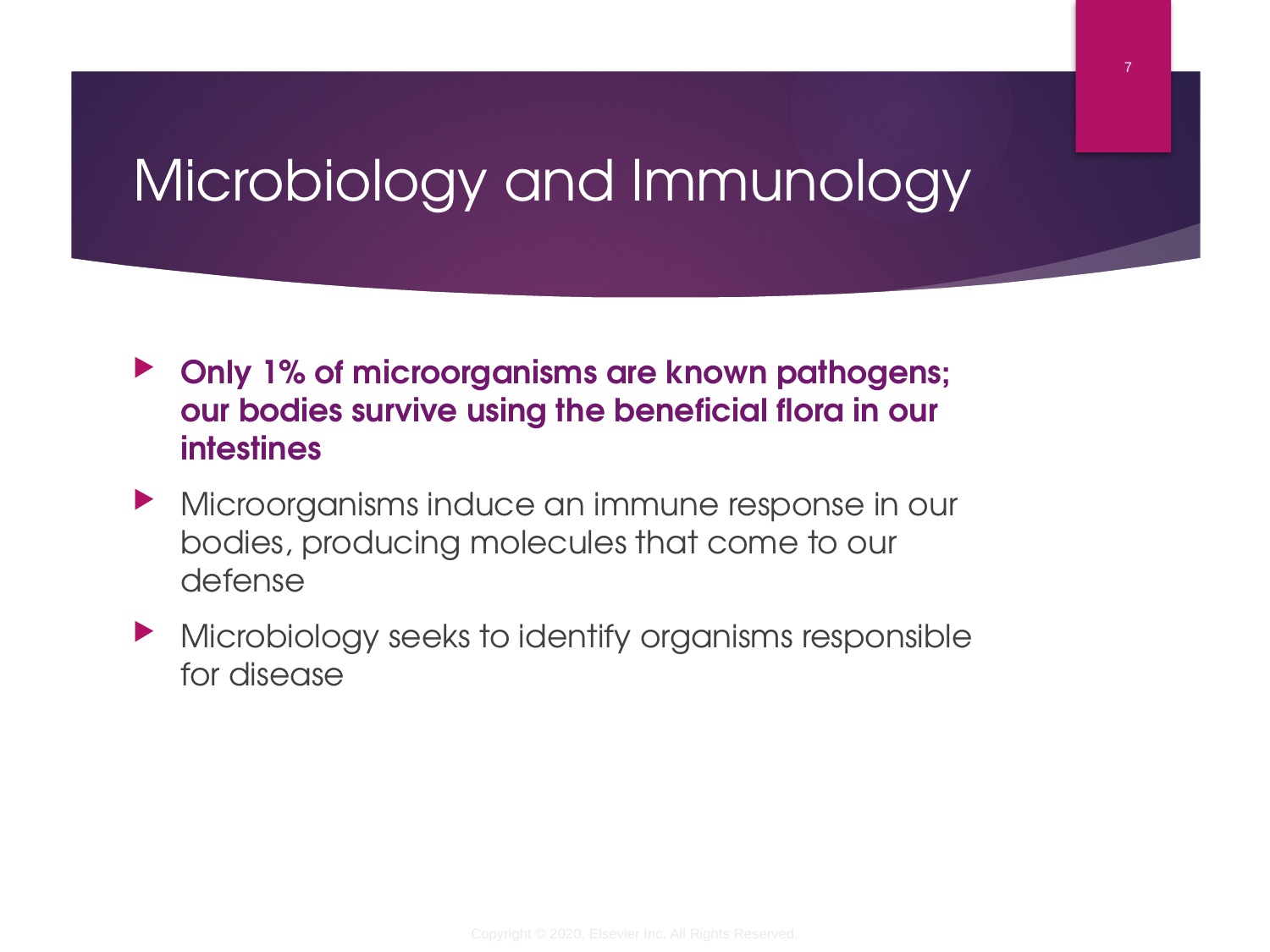

7

# Microbiology and Immunology
Only 1% of microorganisms are known pathogens; our bodies survive using the beneficial flora in our intestines
Microorganisms induce an immune response in our bodies, producing molecules that come to our defense
Microbiology seeks to identify organisms responsible for disease